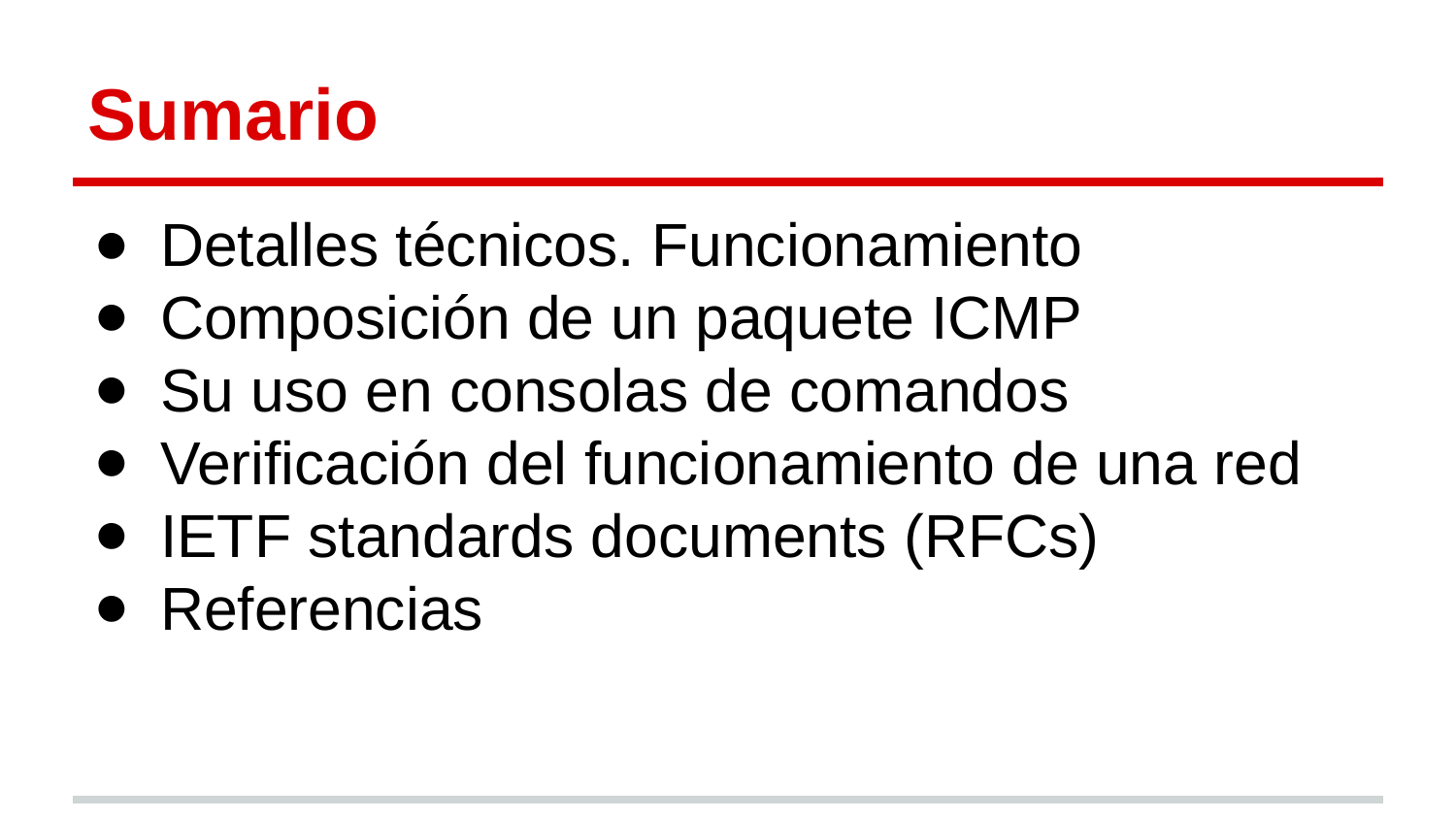

# Sumario
Detalles técnicos. Funcionamiento
Composición de un paquete ICMP
Su uso en consolas de comandos
Verificación del funcionamiento de una red
IETF standards documents (RFCs)
Referencias